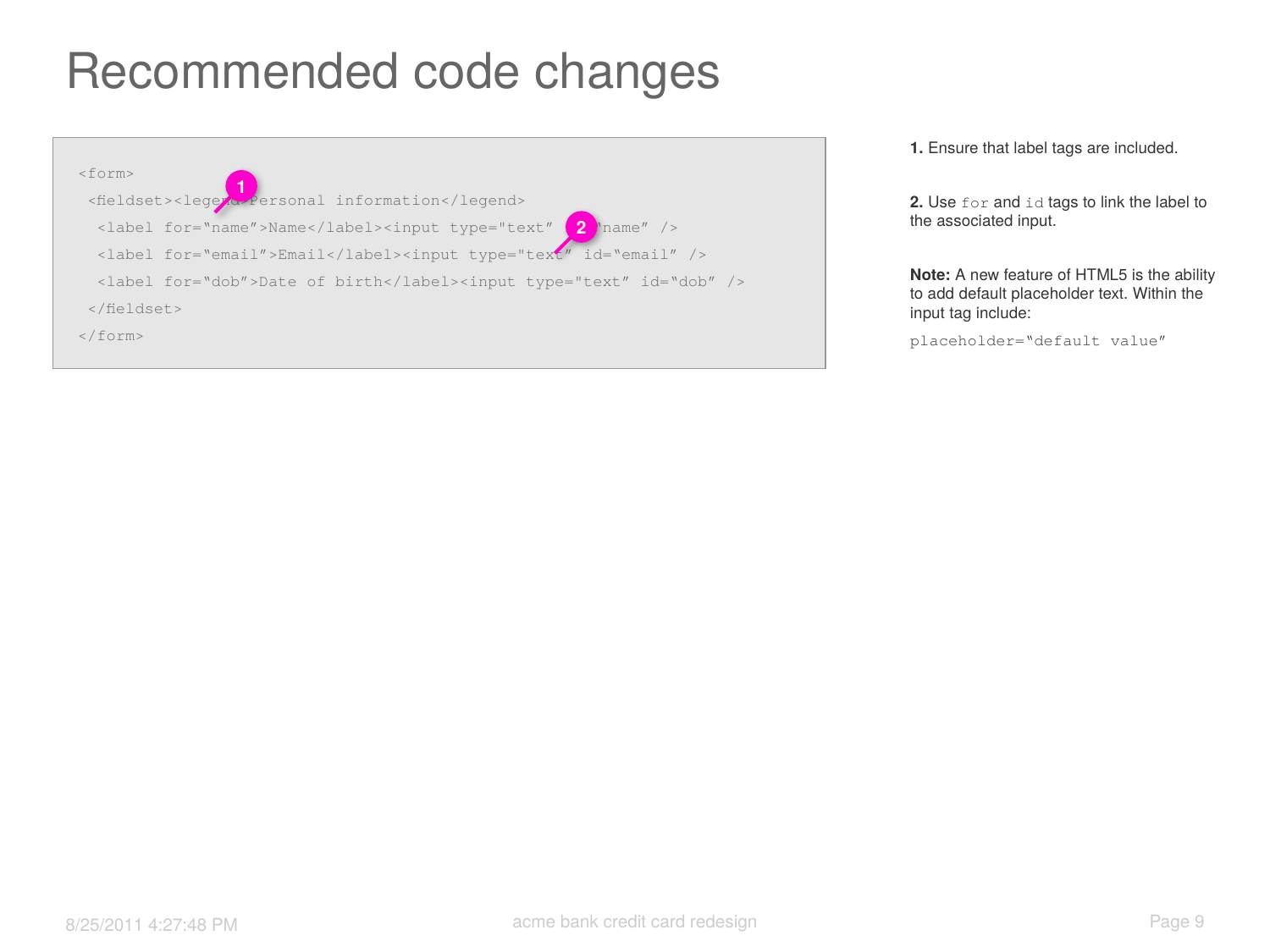

# Recommended code changes
<form>
 <fieldset><legend>Personal information</legend>
  <label for=“name”>Name</label><input type="text” id=“name” />
  <label for=“email”>Email</label><input type="text” id=“email” />
  <label for=“dob”>Date of birth</label><input type="text” id=“dob” />
 </fieldset>
</form>
1. Ensure that label tags are included.

2. Use for and id tags to link the label to the associated input.

Note: A new feature of HTML5 is the ability to add default placeholder text. Within the input tag include:
placeholder=“default value”
1

2

8/25/2011 4:27:48 PM
acme bank credit card redesign
Page 9